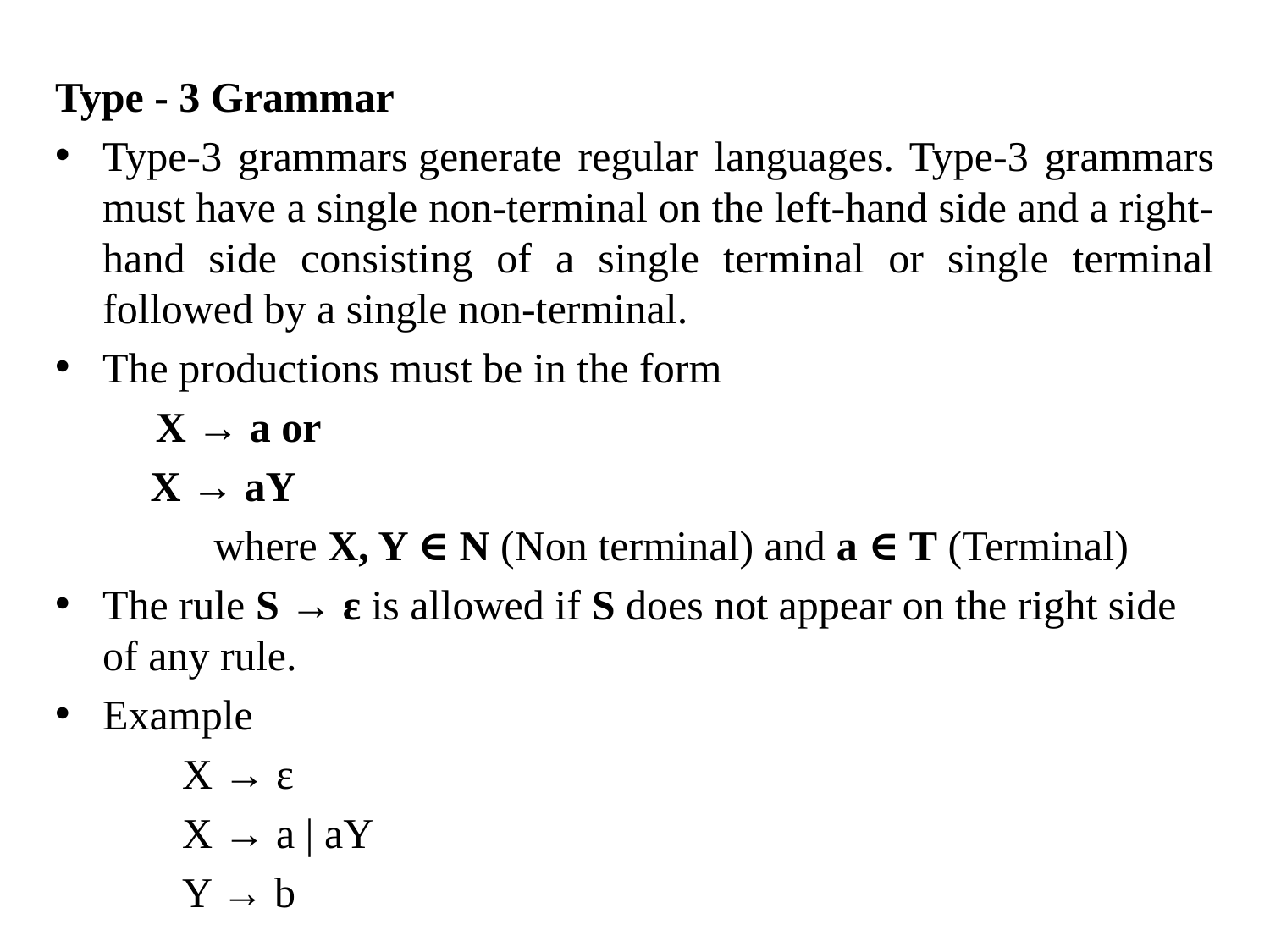

Type - 3 Grammar
Type-3 grammars generate regular languages. Type-3 grammars must have a single non-terminal on the left-hand side and a right-hand side consisting of a single terminal or single terminal followed by a single non-terminal.
The productions must be in the form
	     X → a or
         X → aY
               where X, Y ∈ N (Non terminal) and a ∈ T (Terminal)
The rule S → ε is allowed if S does not appear on the right side of any rule.
Example
      X → ε
      X → a | aY
      Y → b